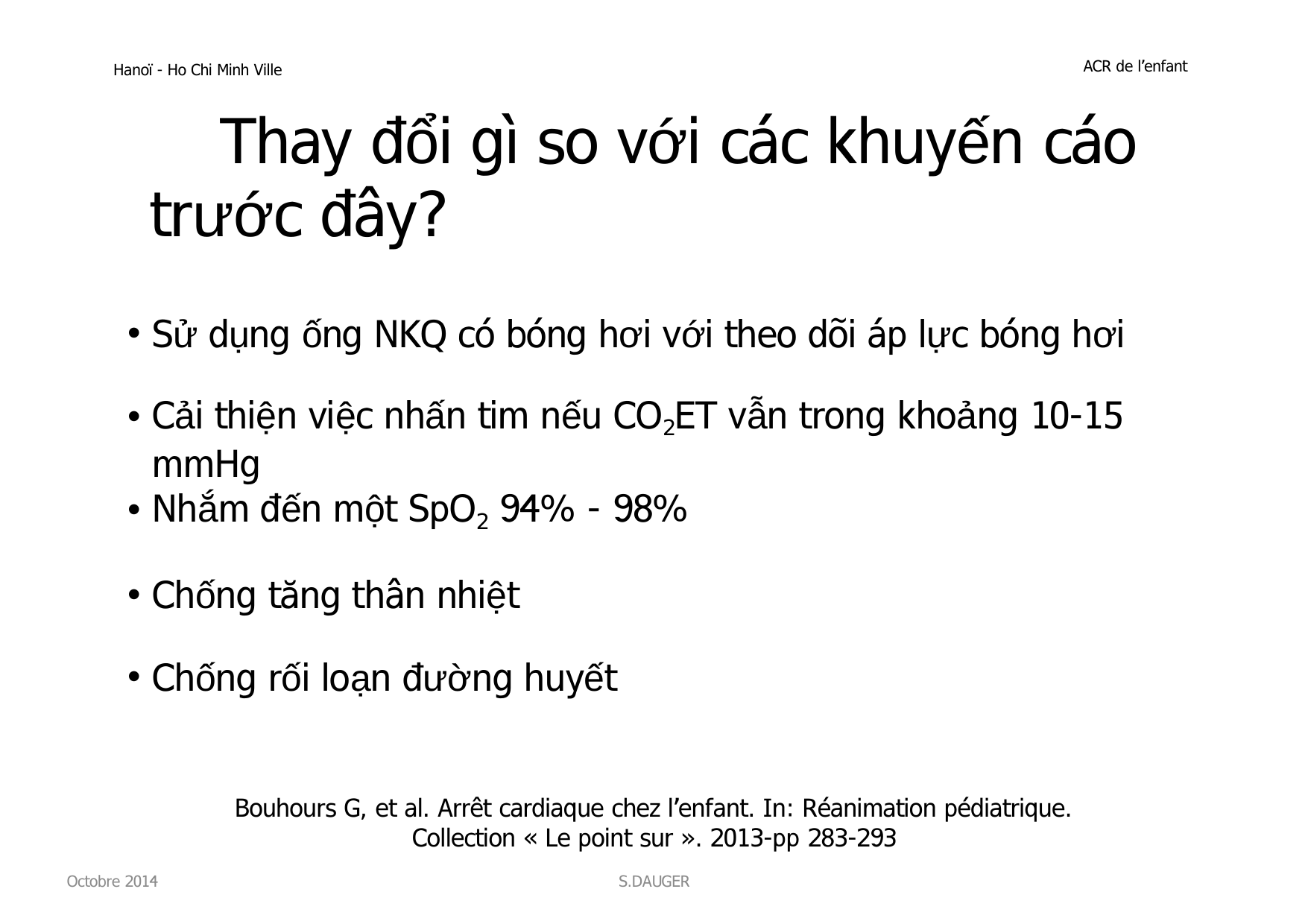

ACR de l’enfant
Hanoï - Ho Chi Minh Ville
Thay đổi gì so với các khuyến cáo trước đây?
Sử dụng ống NKQ có bóng hơi với theo dõi áp lực bóng hơi

Cải thiện việc nhấn tim nếu CO2ET vẫn trong khoảng 10-15 mmHg
Nhắm đến một SpO2 94% - 98%

Chống tăng thân nhiệt

Chống rối loạn đường huyết
Bouhours G, et al. Arrêt cardiaque chez l’enfant. In: Réanimation pédiatrique.
Collection « Le point sur ». 2013-pp 283-293
Octobre 2014
S.DAUGER